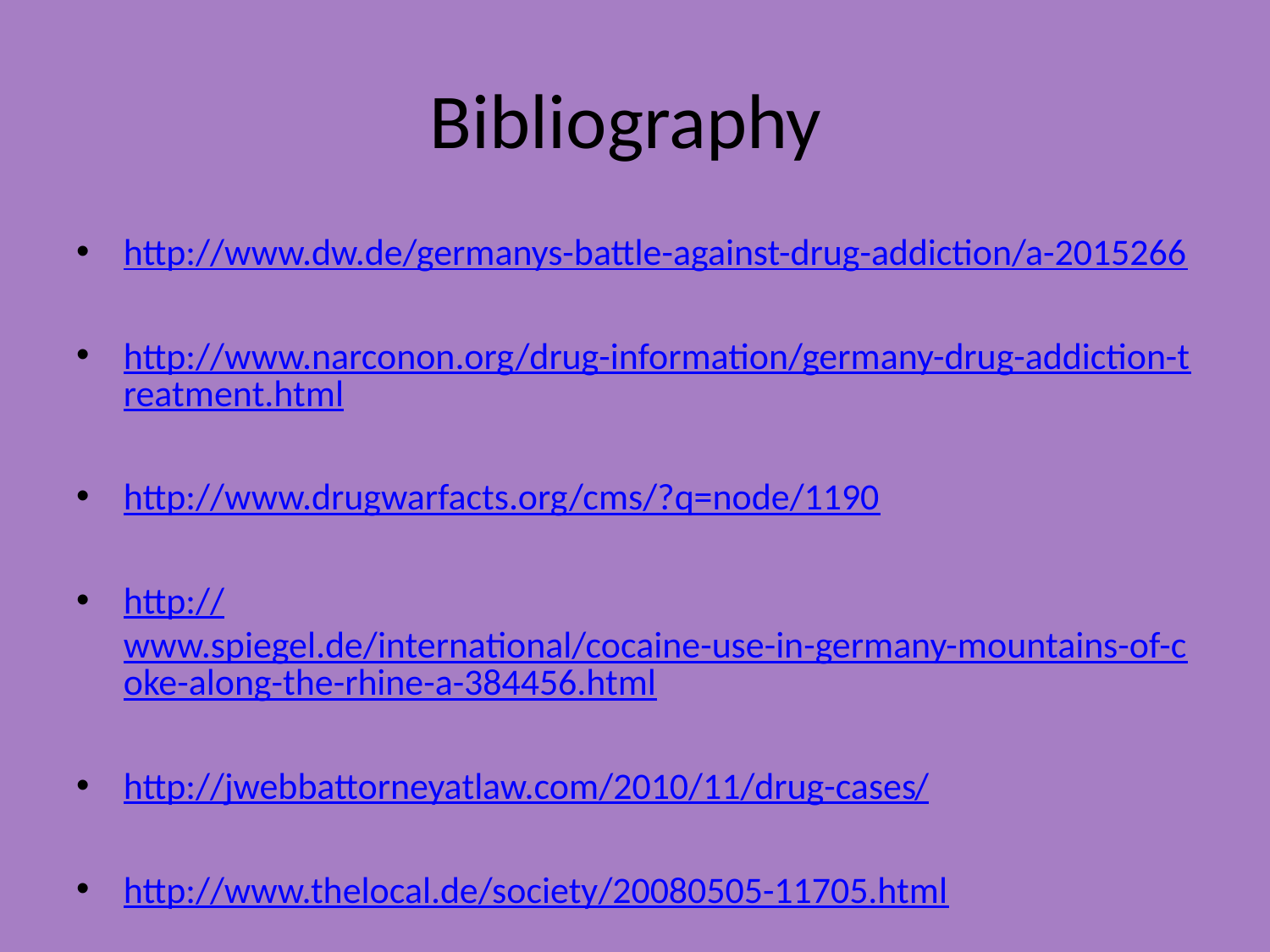

# Bibliography
http://www.dw.de/germanys-battle-against-drug-addiction/a-2015266

http://www.narconon.org/drug-information/germany-drug-addiction-treatment.html

http://www.drugwarfacts.org/cms/?q=node/1190

http://www.spiegel.de/international/cocaine-use-in-germany-mountains-of-coke-along-the-rhine-a-384456.html

http://jwebbattorneyatlaw.com/2010/11/drug-cases/

http://www.thelocal.de/society/20080505-11705.html